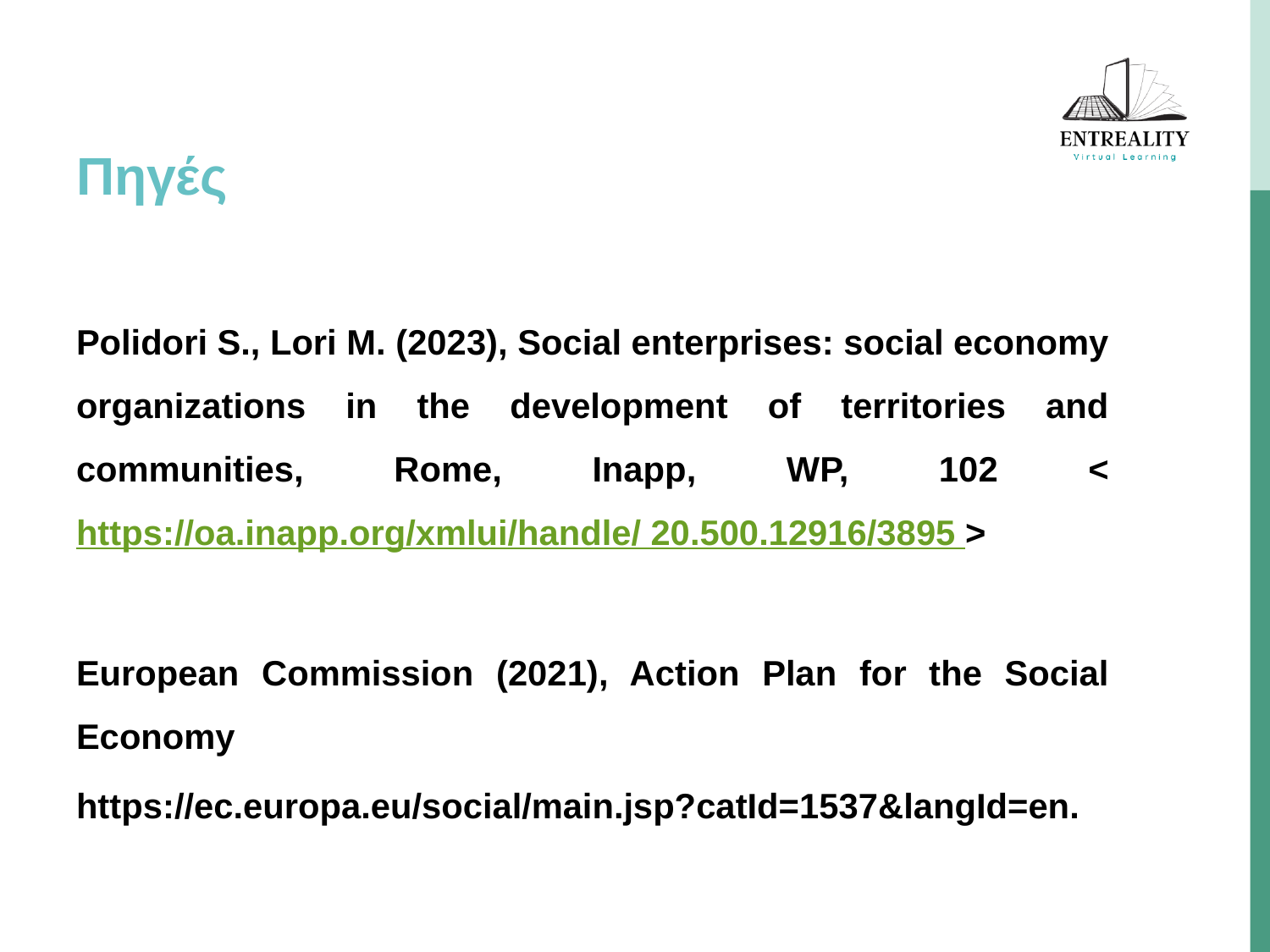

# Πηγές

Polidori S., Lori M. (2023), Social enterprises: social economy organizations in the development of territories and communities, Rome, Inapp, WP, 102 < https://oa.inapp.org/xmlui/handle/ 20.500.12916/3895 >

European Commission (2021), Action Plan for the Social Economy
https://ec.europa.eu/social/main.jsp?catId=1537&langId=en.